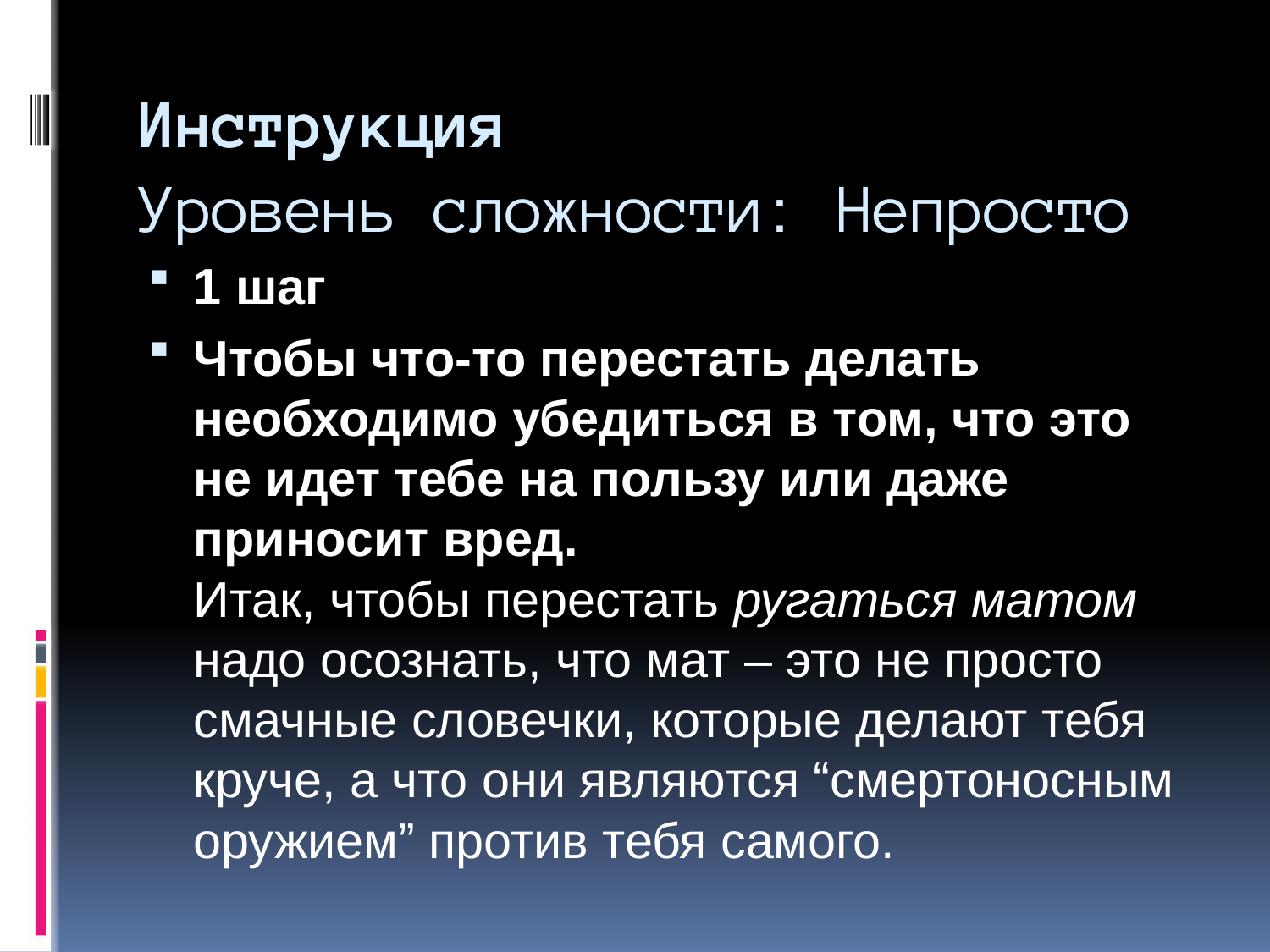

# Инструкция Уровень сложности: Непросто
1 шаг
Чтобы что-то перестать делать необходимо убедиться в том, что это не идет тебе на пользу или даже приносит вред.
Итак, чтобы перестать ругаться матом надо осознать, что мат – это не просто смачные словечки, которые делают тебя круче, а что они являются “смертоносным оружием” против тебя самого.